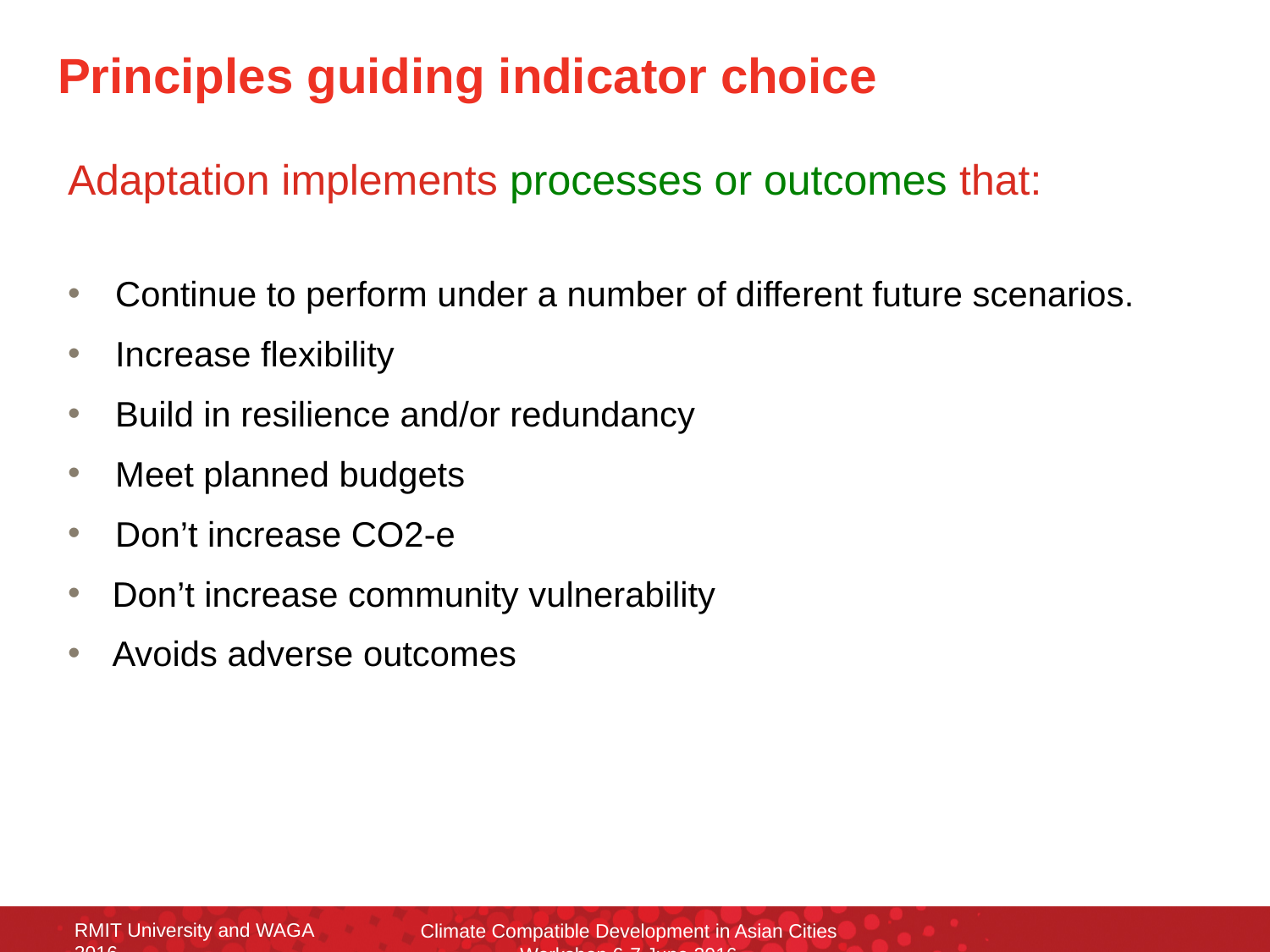

# Principles guiding indicator choice
Adaptation implements processes or outcomes that:
Continue to perform under a number of different future scenarios.
Increase flexibility
Build in resilience and/or redundancy
Meet planned budgets
Don’t increase CO2-e
  Don’t increase community vulnerability
  Avoids adverse outcomes

RMIT University and WAGA 2016
Climate Compatible Development in Asian Cities Workshop 6-7 June 2016